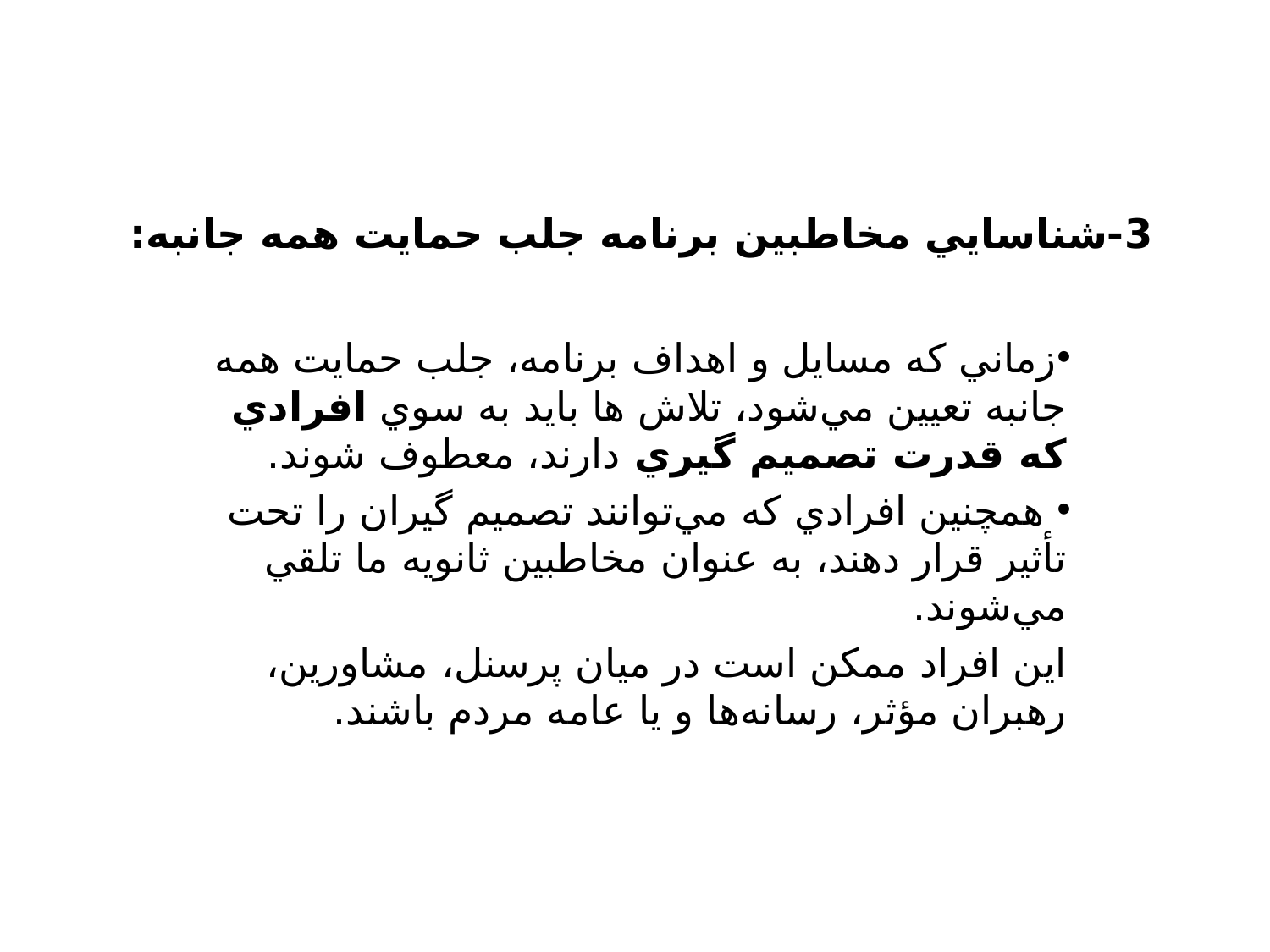

# 3-شناسايي مخاطبين برنامه جلب حمايت همه جانبه:
زماني که مسايل و اهداف برنامه، جلب حمايت همه جانبه تعيين مي‌شود، تلاش ها بايد به سوي افرادي که قدرت تصميم گيري دارند، معطوف شوند.
 همچنين افرادي که مي‌توانند تصميم گيران را تحت تأثير قرار دهند، به عنوان مخاطبين ثانويه ما تلقي مي‌شوند.
اين افراد ممکن است در ميان پرسنل، مشاورين، رهبران مؤثر، رسانه‌ها و يا عامه مردم باشند.